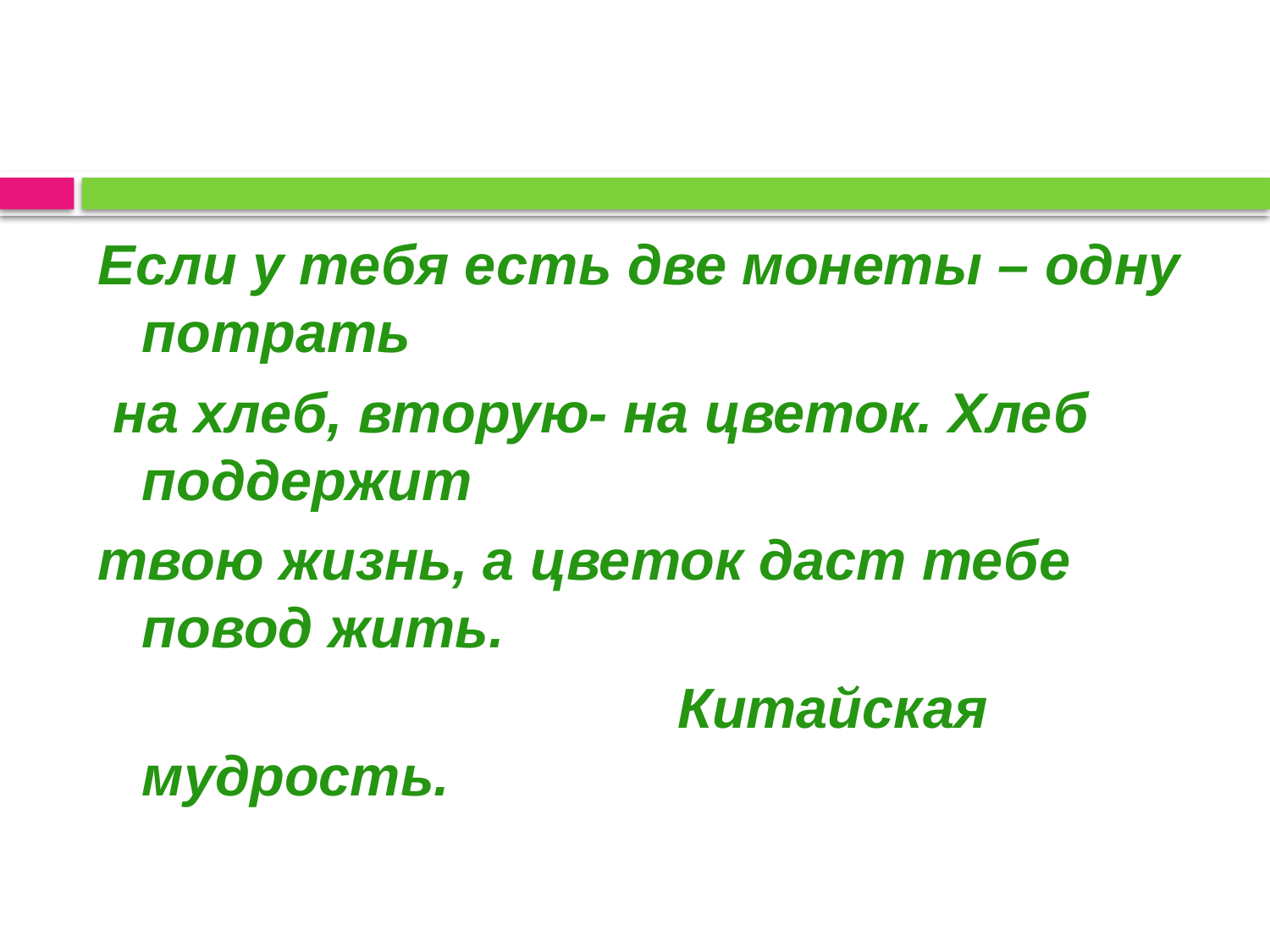

#
Если у тебя есть две монеты – одну потрать
 на хлеб, вторую- на цветок. Хлеб поддержит
твою жизнь, а цветок даст тебе повод жить.
                                     Китайская мудрость.